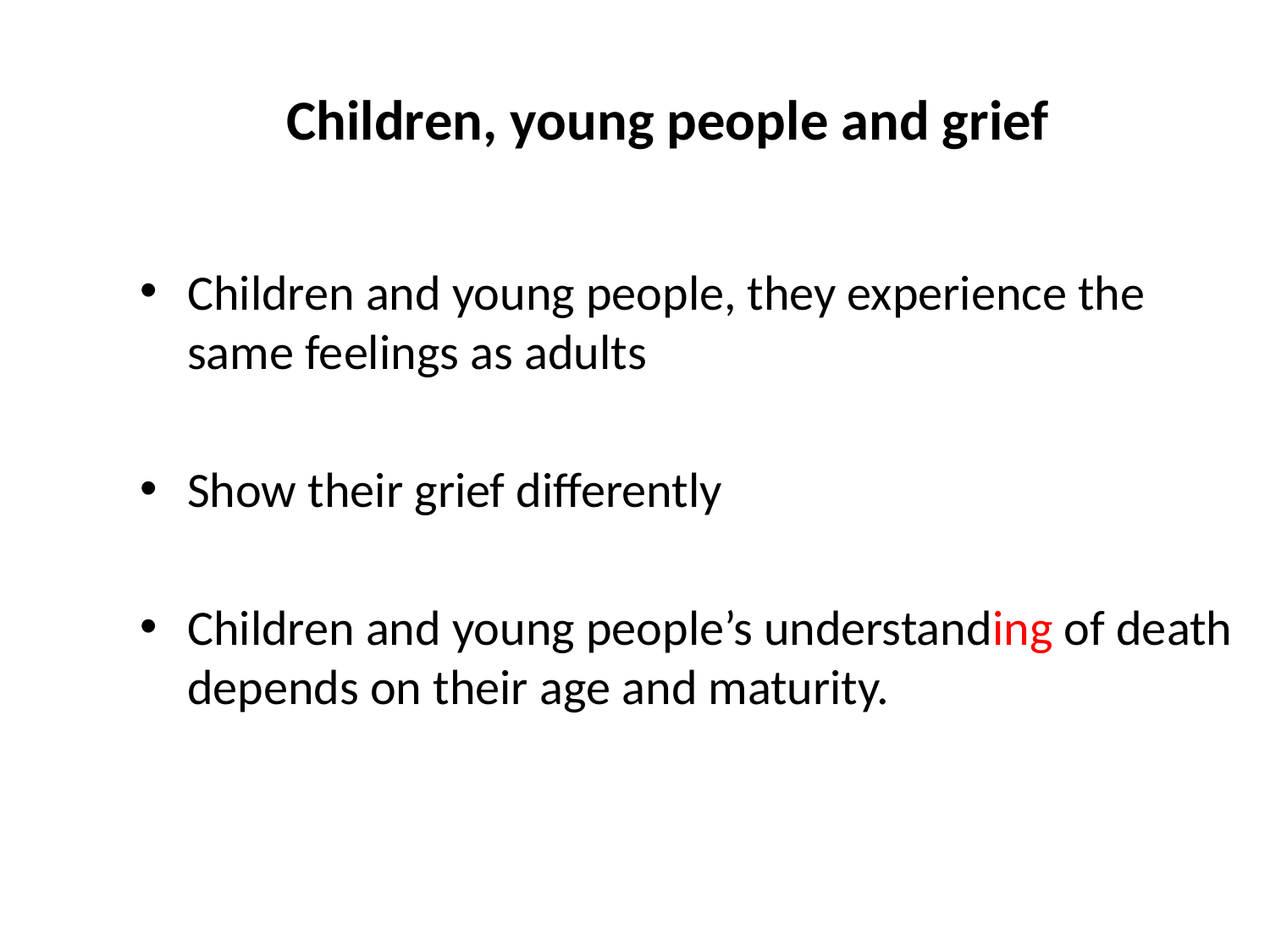

Children, young people and grief
Children and young people, they experience the same feelings as adults

Show their grief differently

Children and young people’s understanding of death depends on their age and maturity.